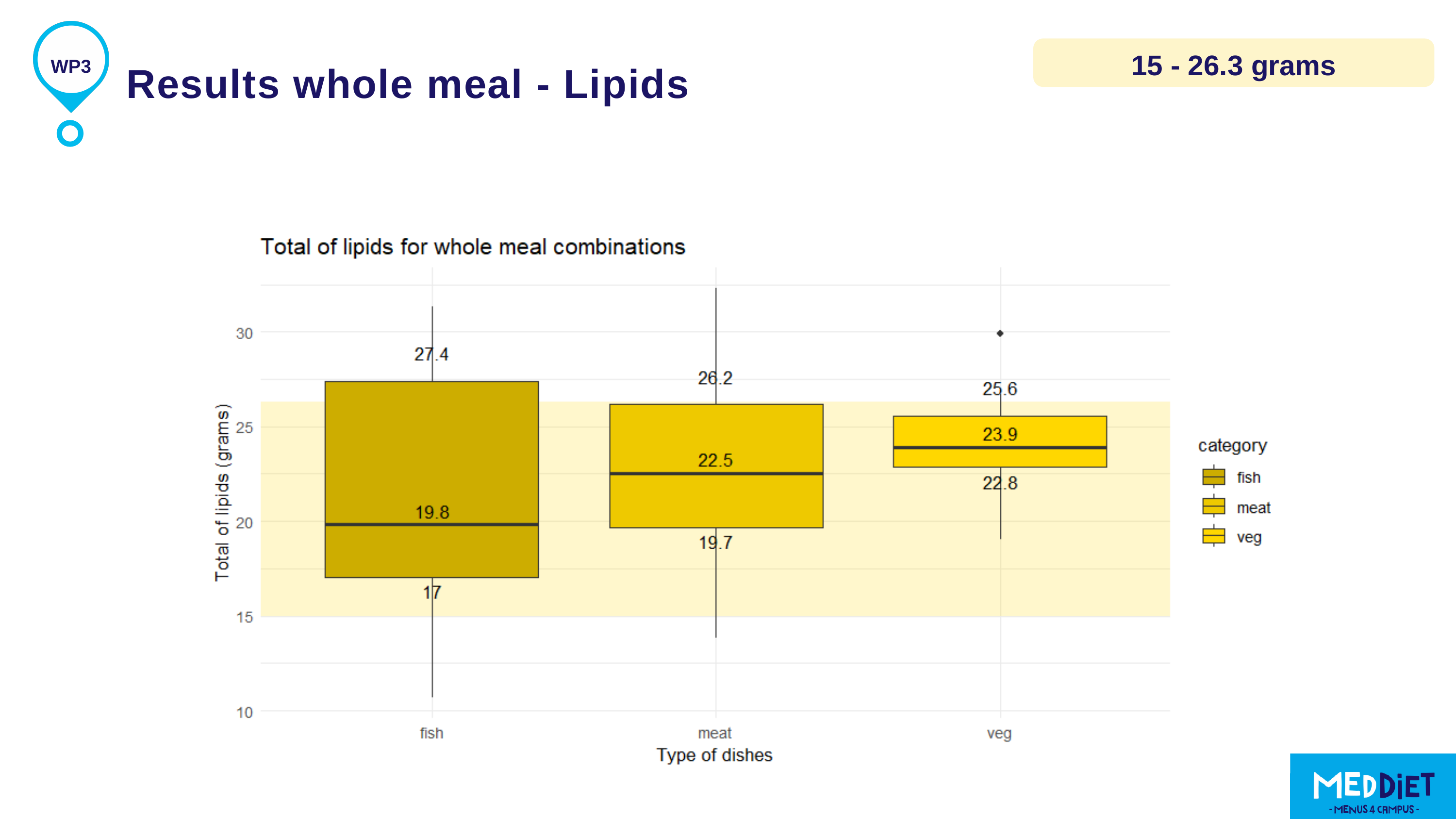

WP3

15 - 26.3 grams
Results whole meal - Lipids